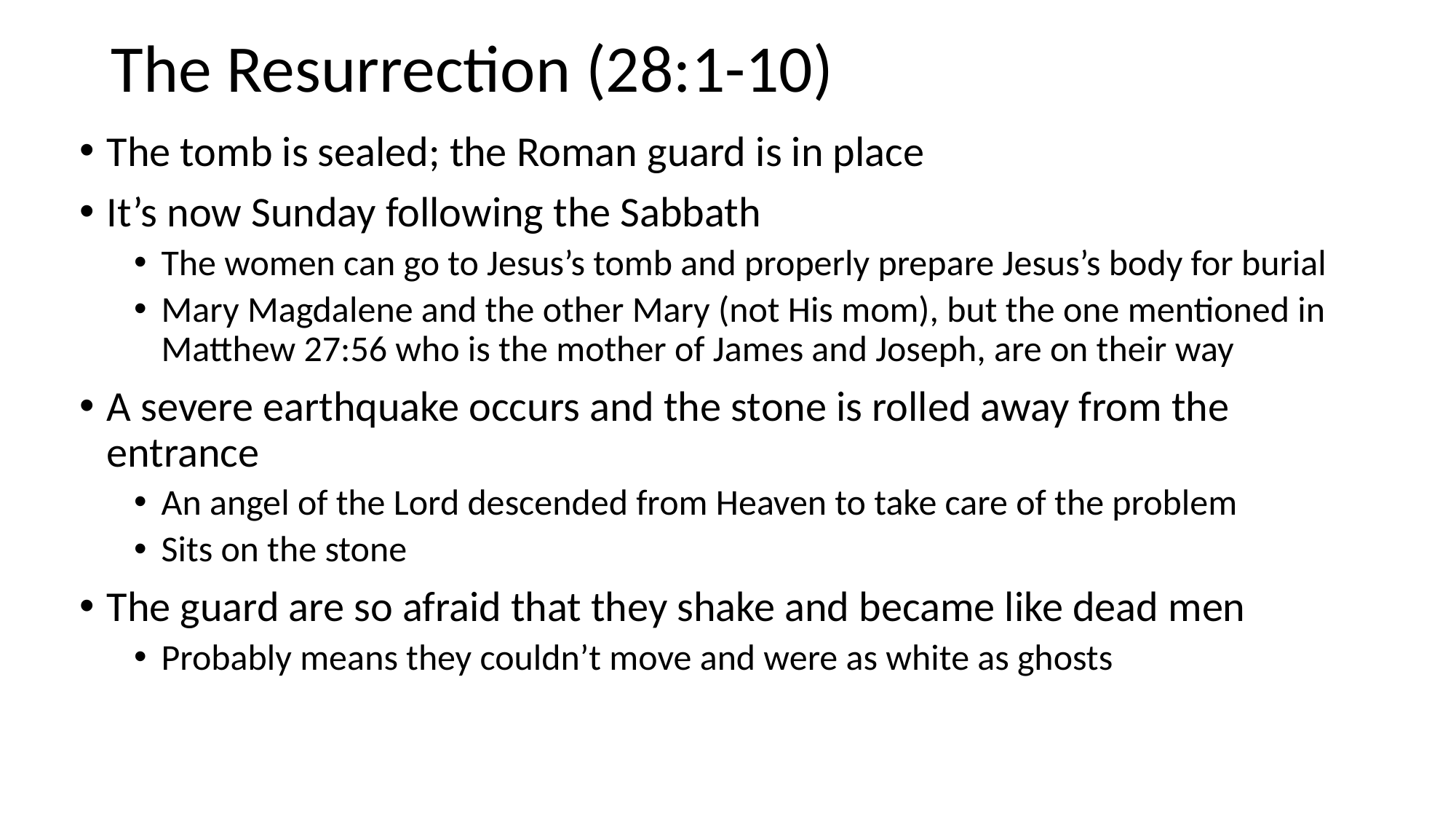

# The Resurrection (28:1-10)
The tomb is sealed; the Roman guard is in place
It’s now Sunday following the Sabbath
The women can go to Jesus’s tomb and properly prepare Jesus’s body for burial
Mary Magdalene and the other Mary (not His mom), but the one mentioned in Matthew 27:56 who is the mother of James and Joseph, are on their way
A severe earthquake occurs and the stone is rolled away from the entrance
An angel of the Lord descended from Heaven to take care of the problem
Sits on the stone
The guard are so afraid that they shake and became like dead men
Probably means they couldn’t move and were as white as ghosts